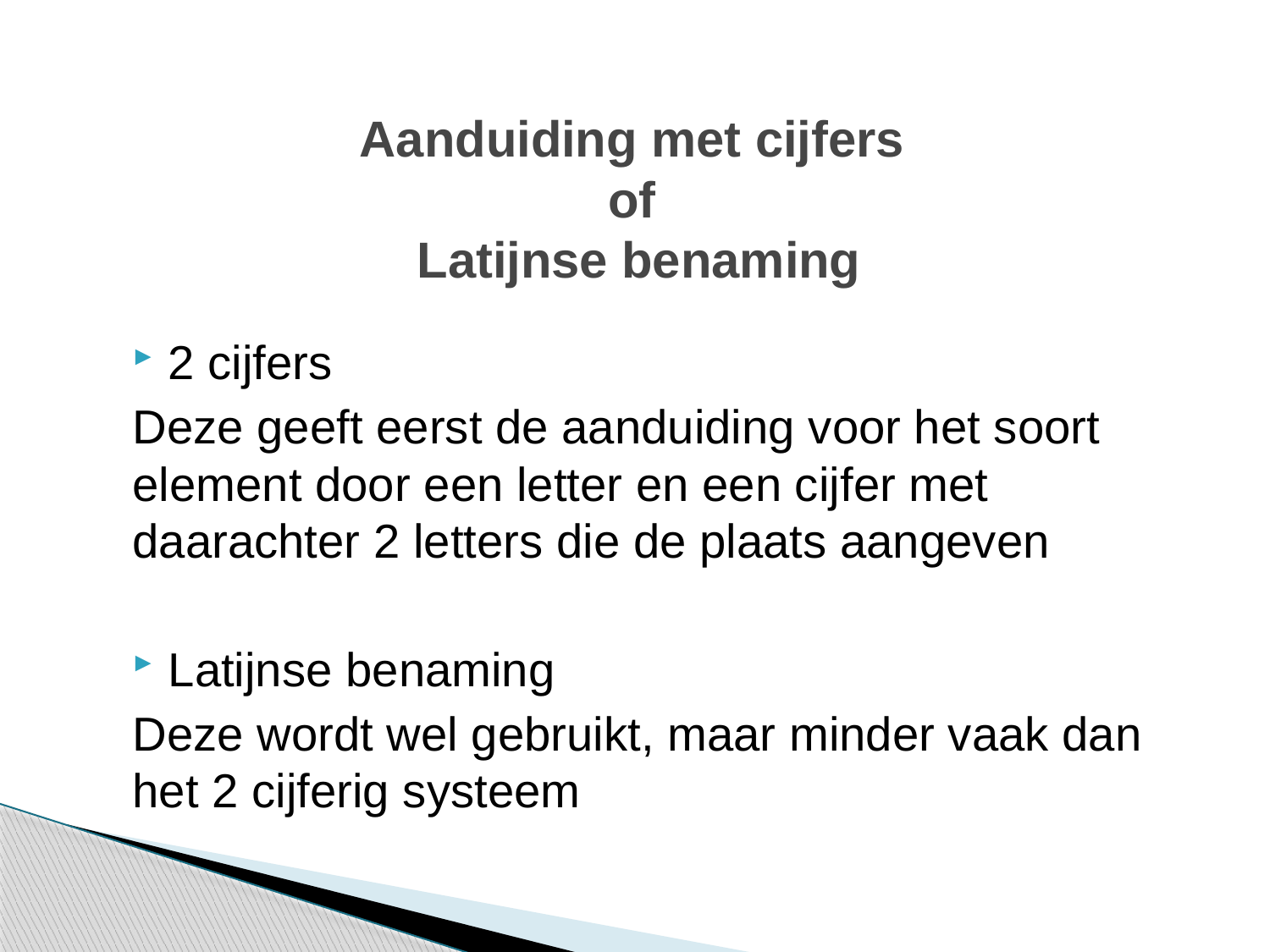

# Aanduiding met cijfers of Latijnse benaming
2 cijfers
Deze geeft eerst de aanduiding voor het soort  element door een letter en een cijfer met daarachter 2 letters die de plaats aangeven

Latijnse benaming
Deze wordt wel gebruikt, maar minder vaak dan het 2 cijferig systeem